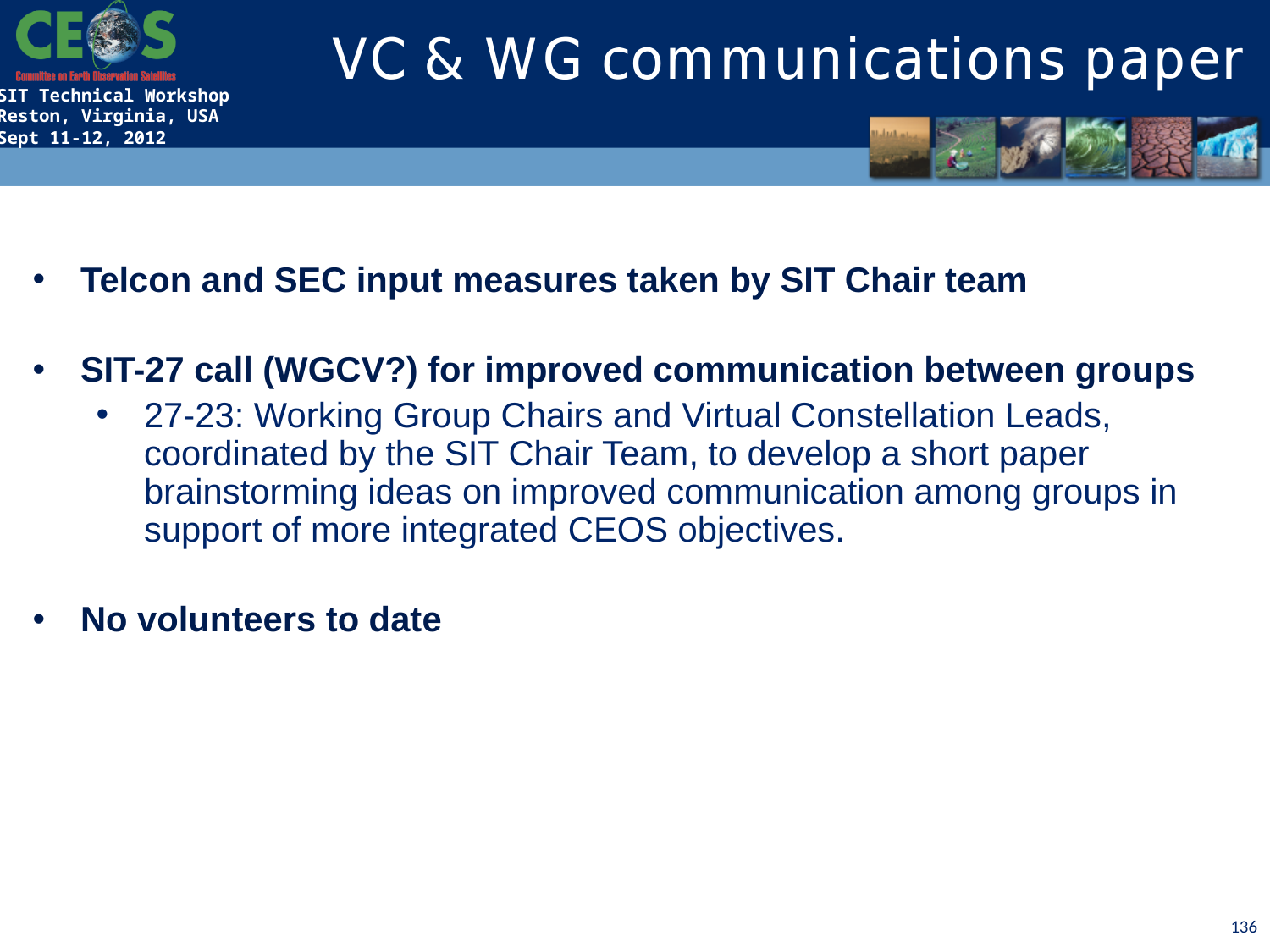

VC & WG communications paper
Telcon and SEC input measures taken by SIT Chair team

SIT-27 call (WGCV?) for improved communication between groups
27-23: Working Group Chairs and Virtual Constellation Leads, coordinated by the SIT Chair Team, to develop a short paper brainstorming ideas on improved communication among groups in support of more integrated CEOS objectives.

No volunteers to date

136